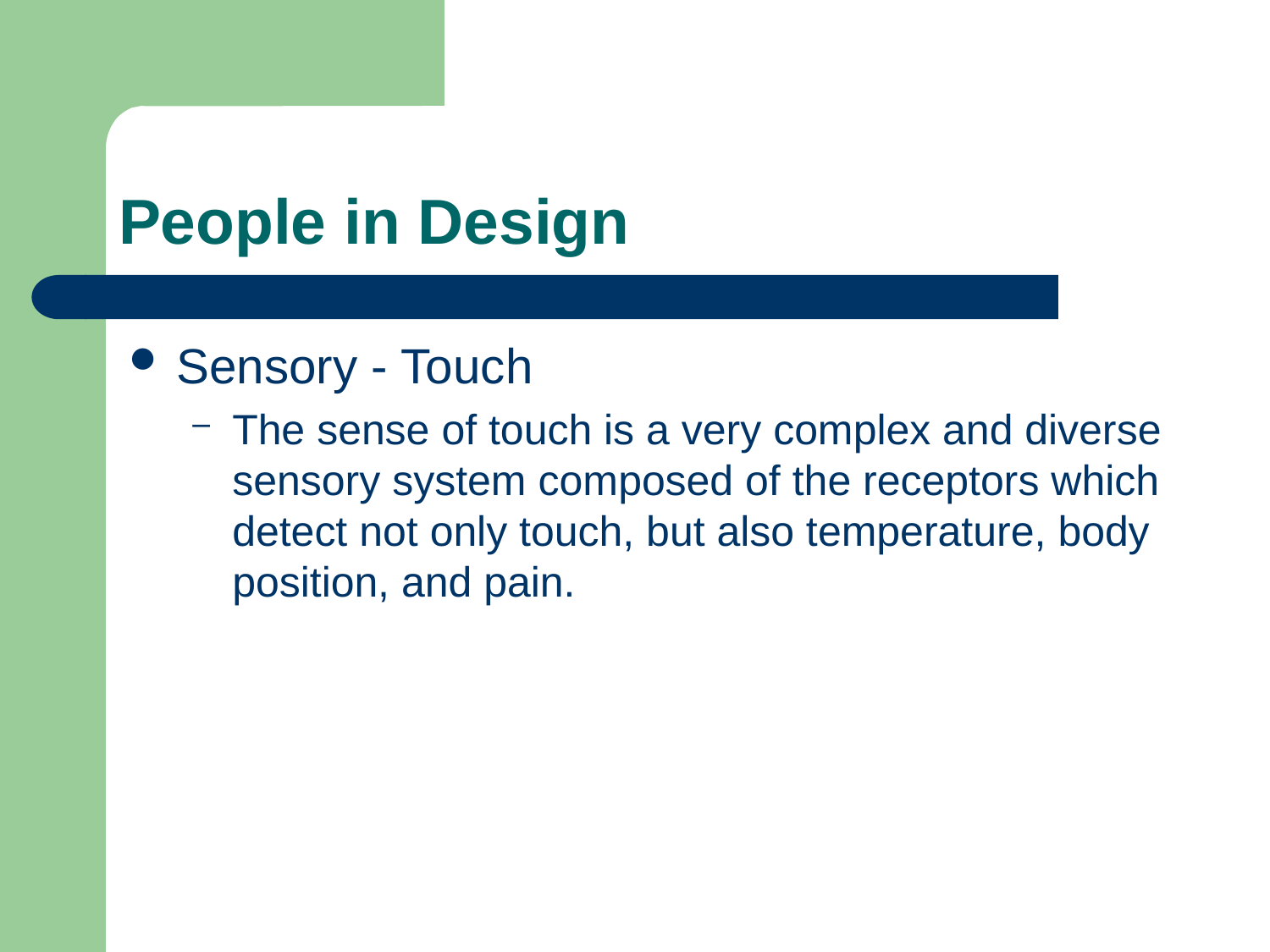

# People in Design
Sensory - Touch
The sense of touch is a very complex and diverse sensory system composed of the receptors which detect not only touch, but also temperature, body position, and pain.